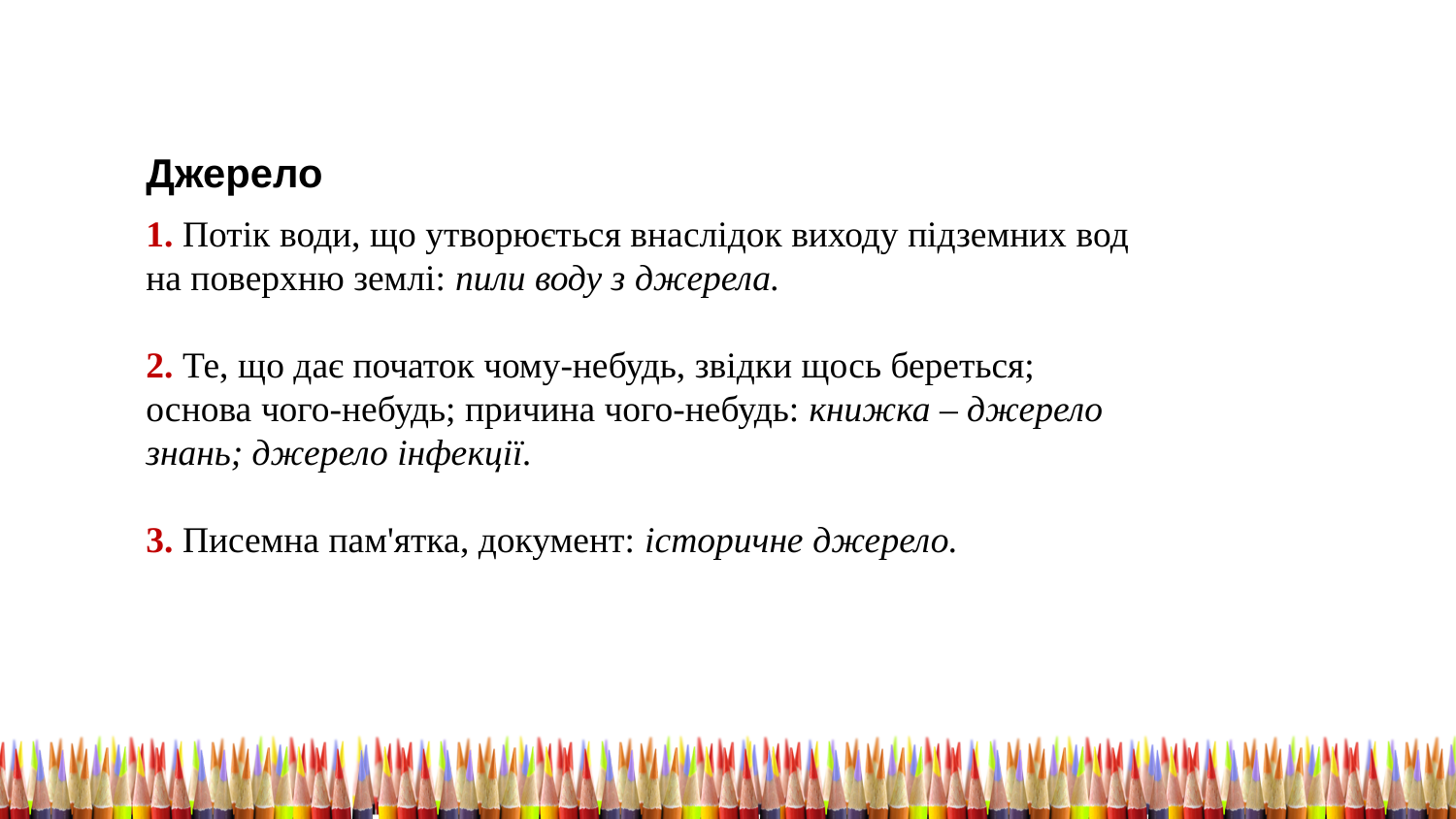

Джерело
1. Потік води, що утворюється внаслідок виходу підземних вод на поверхню землі: пили воду з джерела.

2. Те, що дає початок чому-небудь, звідки щось береться;
основа чого-небудь; причина чого-небудь: книжка – джерело
знань; джерело інфекції.

3. Писемна пам'ятка, документ: історичне джерело.